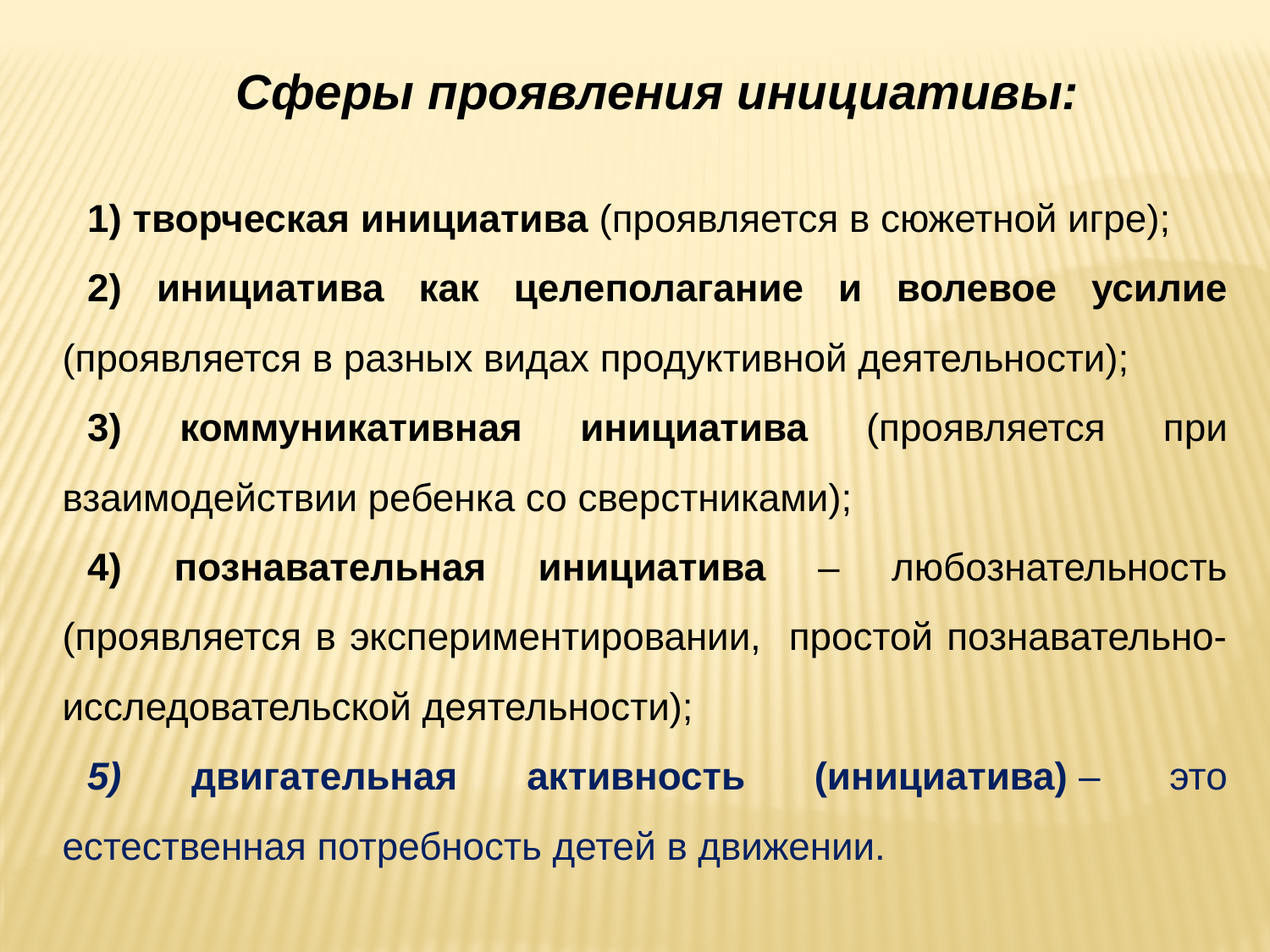

Сферы проявления инициативы:

 творческая инициатива (проявляется в сюжетной игре);
 инициатива как целеполагание и волевое усилие (проявляется в разных видах продуктивной деятельности);
 коммуникативная инициатива (проявляется при взаимодействии ребенка со сверстниками);
 познавательная инициатива – любознательность (проявляется в экспериментировании,  простой познавательно-исследовательской деятельности);
 двигательная активность (инициатива) – это естественная потребность детей в движении.